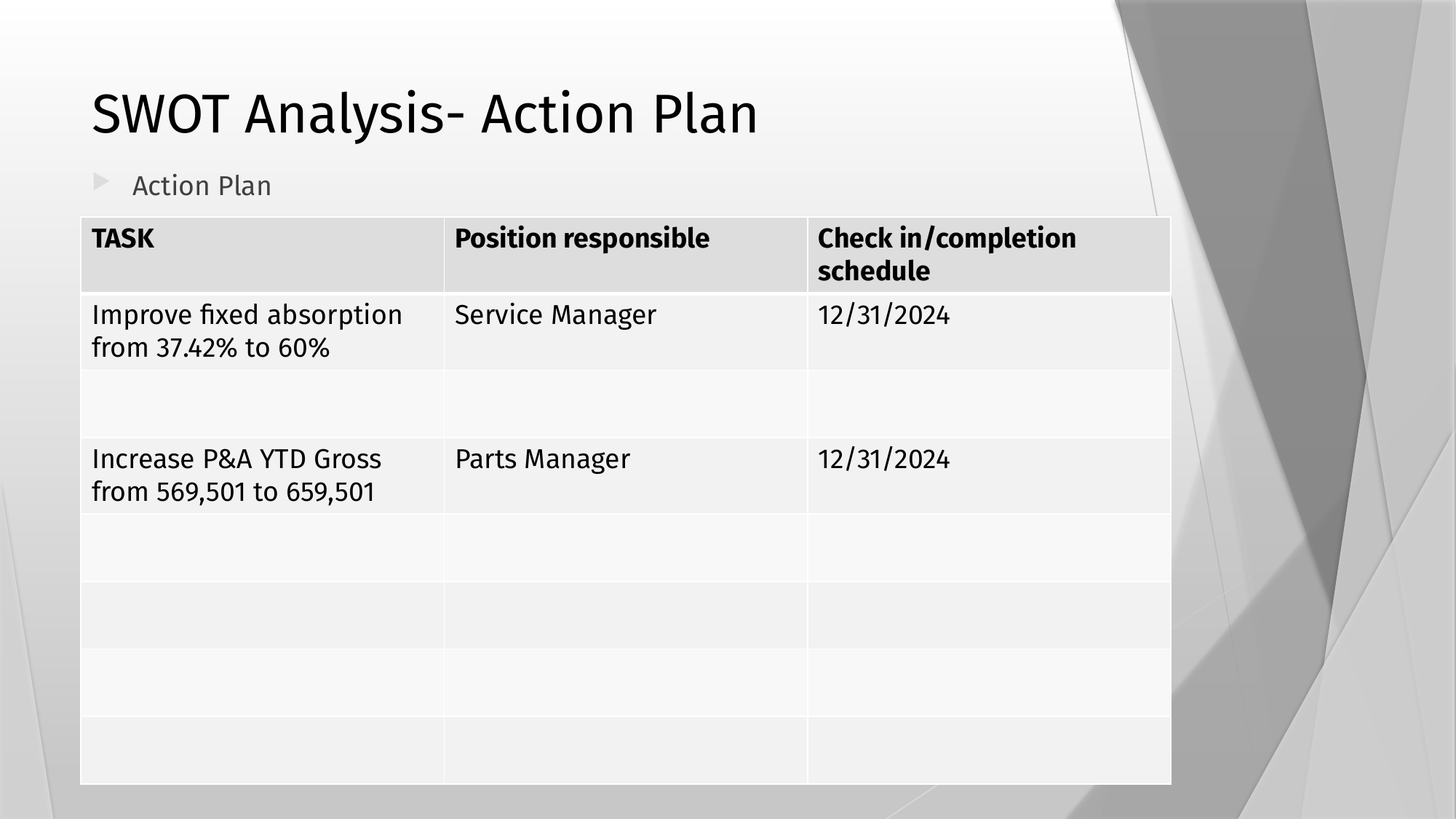

# SWOT Analysis- Action Plan
Action Plan

| TASK | Position responsible | Check in/completion schedule |
| --- | --- | --- |
| Improve fixed absorption from 37.42% to 60% | Service Manager | 12/31/2024 |
|  |  |  |
| Increase P&A YTD Gross from 569,501 to 659,501 | Parts Manager | 12/31/2024 |
|  |  |  |
|  |  |  |
|  |  |  |
|  |  |  |